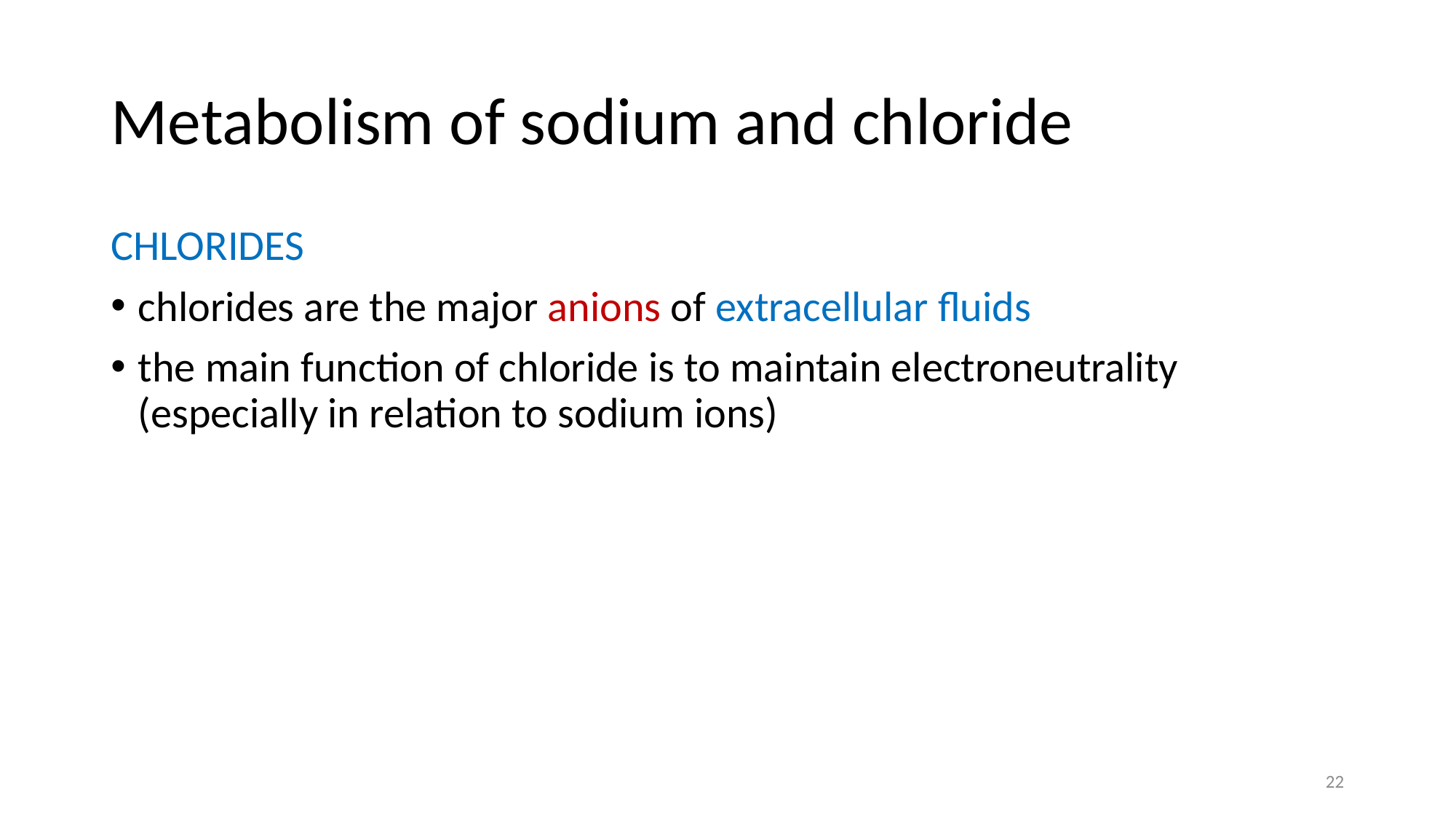

# Metabolism of sodium and chloride
CHLORIDES
chlorides are the major anions of extracellular fluids
the main function of chloride is to maintain electroneutrality (especially in relation to sodium ions)

22